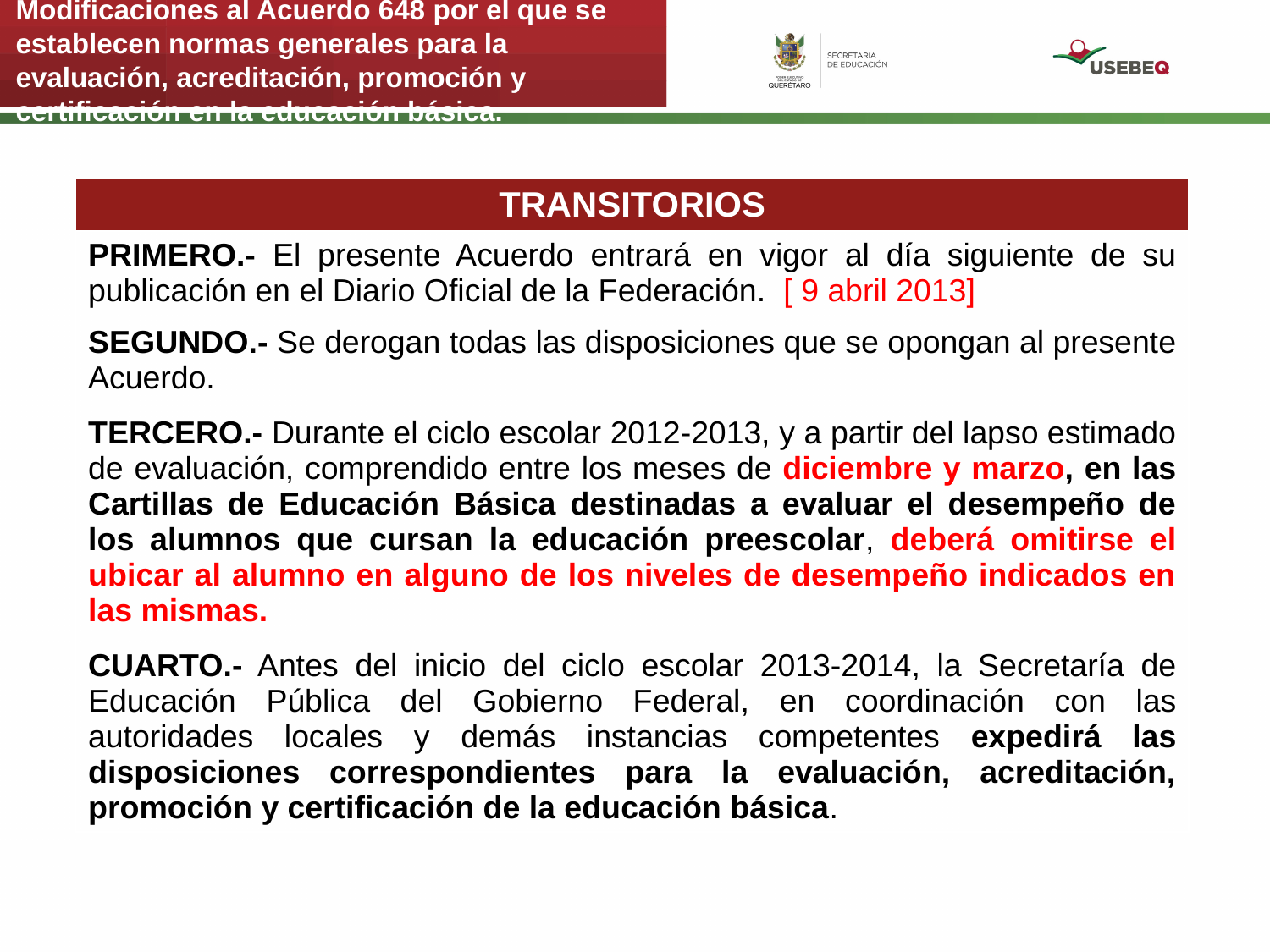

Modificaciones al Acuerdo 648 por el que se establecen normas generales para la evaluación, acreditación, promoción y certificación en la educación básica.
| TRANSITORIOS |
| --- |
| PRIMERO.- El presente Acuerdo entrará en vigor al día siguiente de su publicación en el Diario Oficial de la Federación. [ 9 abril 2013] SEGUNDO.- Se derogan todas las disposiciones que se opongan al presente Acuerdo. TERCERO.- Durante el ciclo escolar 2012-2013, y a partir del lapso estimado de evaluación, comprendido entre los meses de diciembre y marzo, en las Cartillas de Educación Básica destinadas a evaluar el desempeño de los alumnos que cursan la educación preescolar, deberá omitirse el ubicar al alumno en alguno de los niveles de desempeño indicados en las mismas. CUARTO.- Antes del inicio del ciclo escolar 2013-2014, la Secretaría de Educación Pública del Gobierno Federal, en coordinación con las autoridades locales y demás instancias competentes expedirá las disposiciones correspondientes para la evaluación, acreditación, promoción y certificación de la educación básica. |